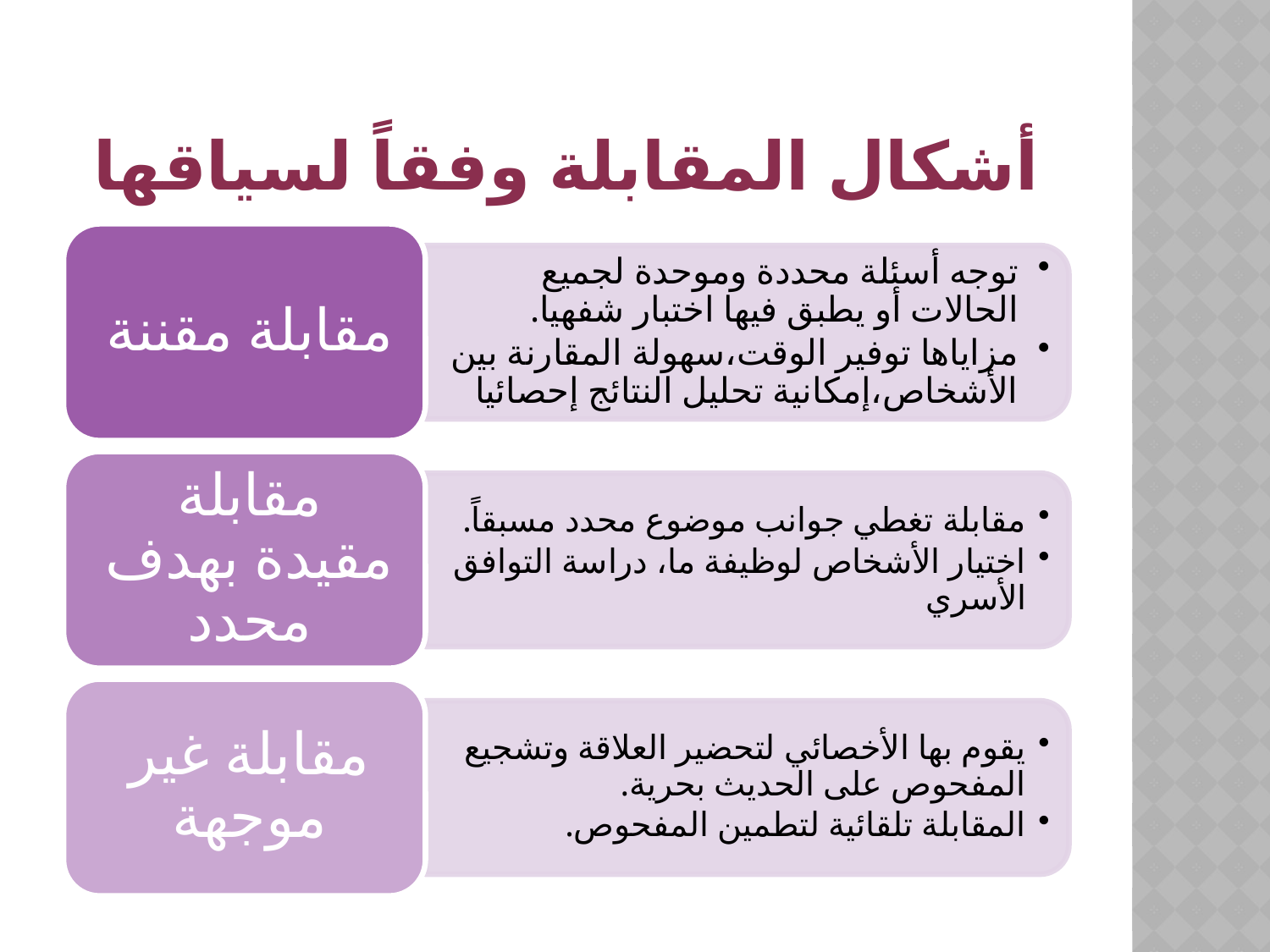

# أشكال المقابلة وفقاً لسياقها
توجه أسئلة محددة وموحدة لجميع الحالات أو يطبق فيها اختبار شفهيا.
مزاياها توفير الوقت،سهولة المقارنة بين الأشخاص،إمكانية تحليل النتائج إحصائيا
مقابلة مقننة
مقابلة تغطي جوانب موضوع محدد مسبقاً.
اختيار الأشخاص لوظيفة ما، دراسة التوافق الأسري
مقابلة مقيدة بهدف محدد
يقوم بها الأخصائي لتحضير العلاقة وتشجيع المفحوص على الحديث بحرية.
المقابلة تلقائية لتطمين المفحوص.
مقابلة غير موجهة